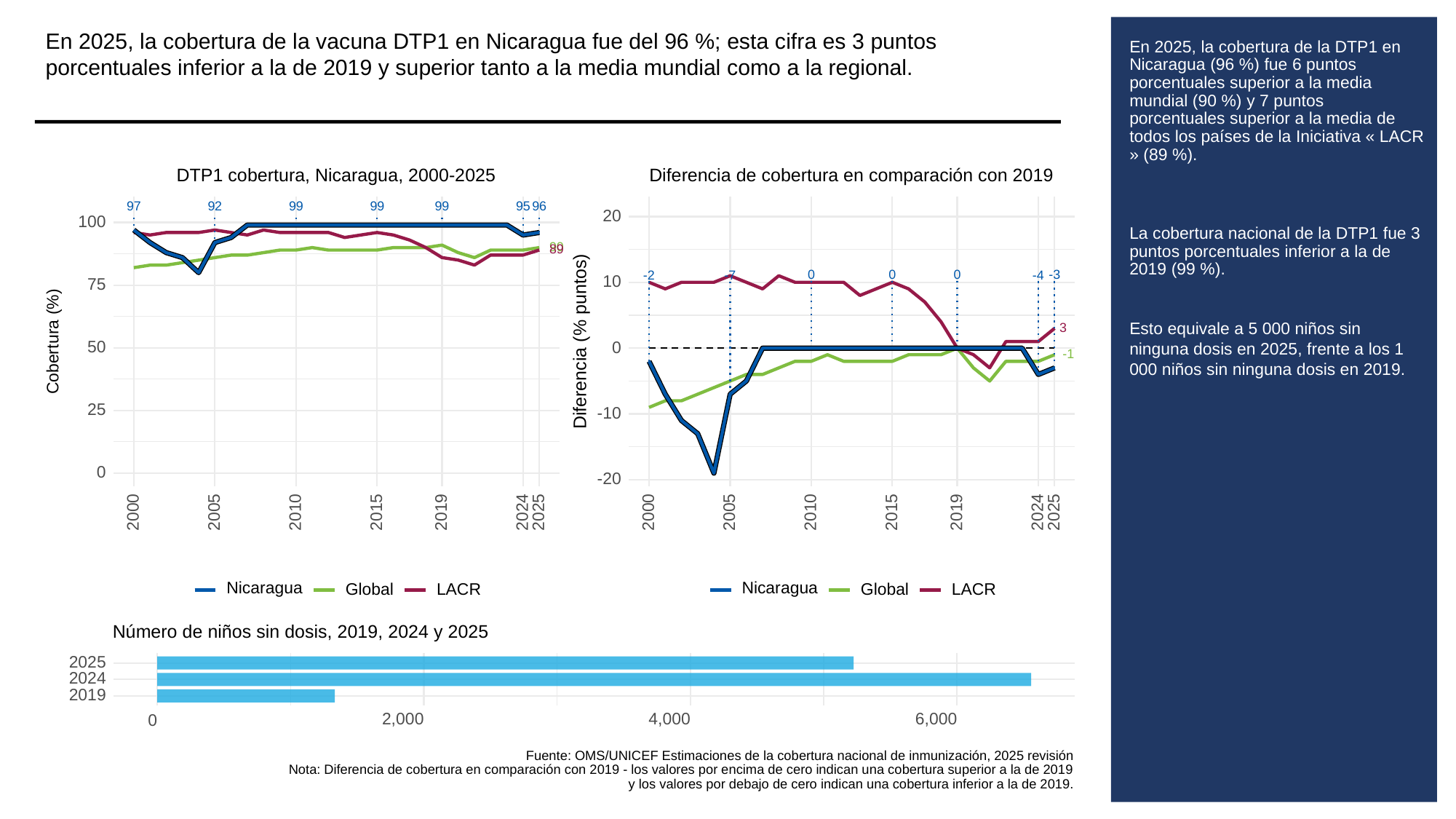

En 2025, la cobertura de la vacuna DTP1 en Nicaragua fue del 96 %; esta cifra es 3 puntos porcentuales inferior a la de 2019 y superior tanto a la media mundial como a la regional.
# En 2025, la cobertura de la DTP1 en Nicaragua (96 %) fue 6 puntos porcentuales superior a la media mundial (90 %) y 7 puntos porcentuales superior a la media de todos los países de la Iniciativa « LACR » (89 %).

La cobertura nacional de la DTP1 fue 3 puntos porcentuales inferior a la de 2019 (99 %).

Esto equivale a 5 000 niños sin ninguna dosis en 2025, frente a los 1 000 niños sin ninguna dosis en 2019.

DTP1 cobertura, Nicaragua, 2000-2025
Diferencia de cobertura en comparación con 2019

97
92
99
99
99
95
96
20
100

90

89

-3
0
0
0
-2
-4
-7

10

75

3
Diferencia (% puntos)
Cobertura (%)
50
0

-1

25
-10

0

-20

2000
2005
2010
2015
2019
2024
2025
2000
2005
2010
2015
2019
2024
2025
Nicaragua
Nicaragua
Global
LACR
Global
LACR

Número de niños sin dosis, 2019, 2024 y 2025

2025

2024

2019

2,000
4,000
6,000
0
Fuente: OMS/UNICEF Estimaciones de la cobertura nacional de inmunización, 2025 revisión
Nota: Diferencia de cobertura en comparación con 2019 - los valores por encima de cero indican una cobertura superior a la de 2019
y los valores por debajo de cero indican una cobertura inferior a la de 2019.